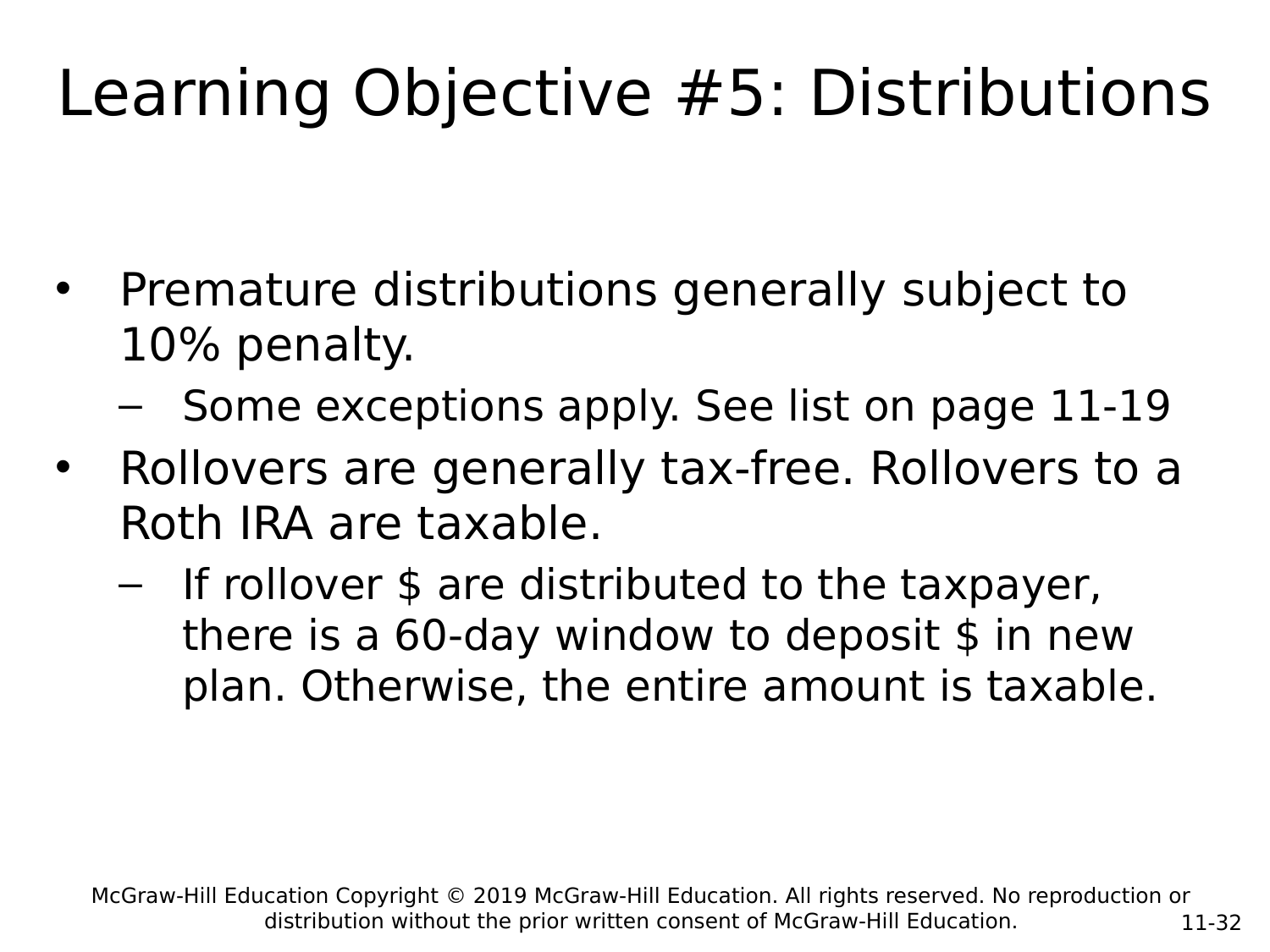

# Learning Objective #5: Distributions
Premature distributions generally subject to 10% penalty.
Some exceptions apply. See list on page 11-19
Rollovers are generally tax-free. Rollovers to a Roth IRA are taxable.
If rollover $ are distributed to the taxpayer, there is a 60-day window to deposit $ in new plan. Otherwise, the entire amount is taxable.
McGraw-Hill Education Copyright © 2019 McGraw-Hill Education. All rights reserved. No reproduction or distribution without the prior written consent of McGraw-Hill Education.
11-32